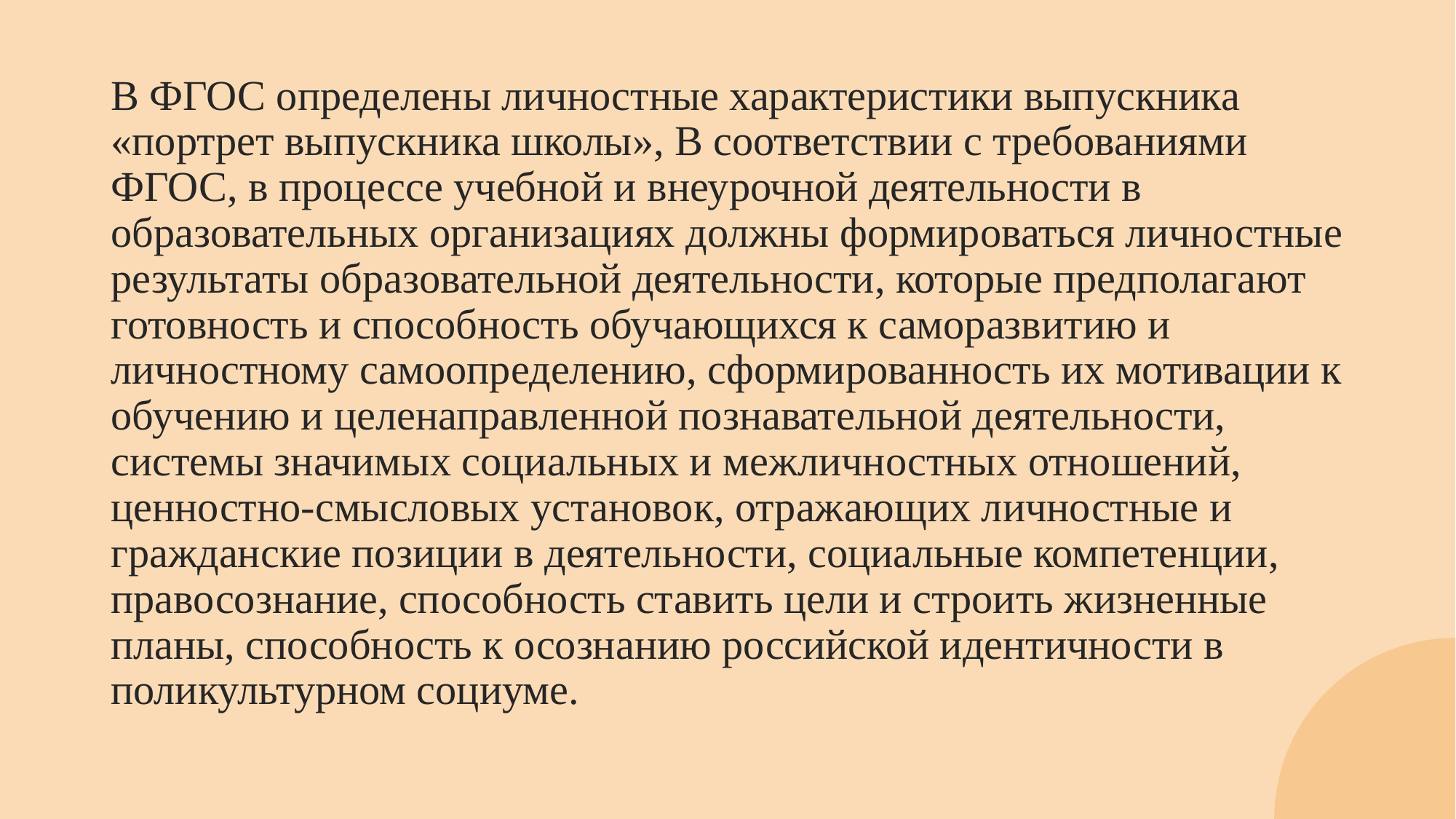

#
В ФГОС определены личностные характеристики выпускника «портрет выпускника школы», В соответствии с требованиями ФГОС, в процессе учебной и внеурочной деятельности в образовательных организациях должны формироваться личностные результаты образовательной деятельности, которые предполагают готовность и способность обучающихся к саморазвитию и личностному самоопределению, сформированность их мотивации к обучению и целенаправленной познавательной деятельности, системы значимых социальных и межличностных отношений, ценностно-смысловых установок, отражающих личностные и гражданские позиции в деятельности, социальные компетенции, правосознание, способность ставить цели и строить жизненные планы, способность к осознанию российской идентичности в поликультурном социуме.